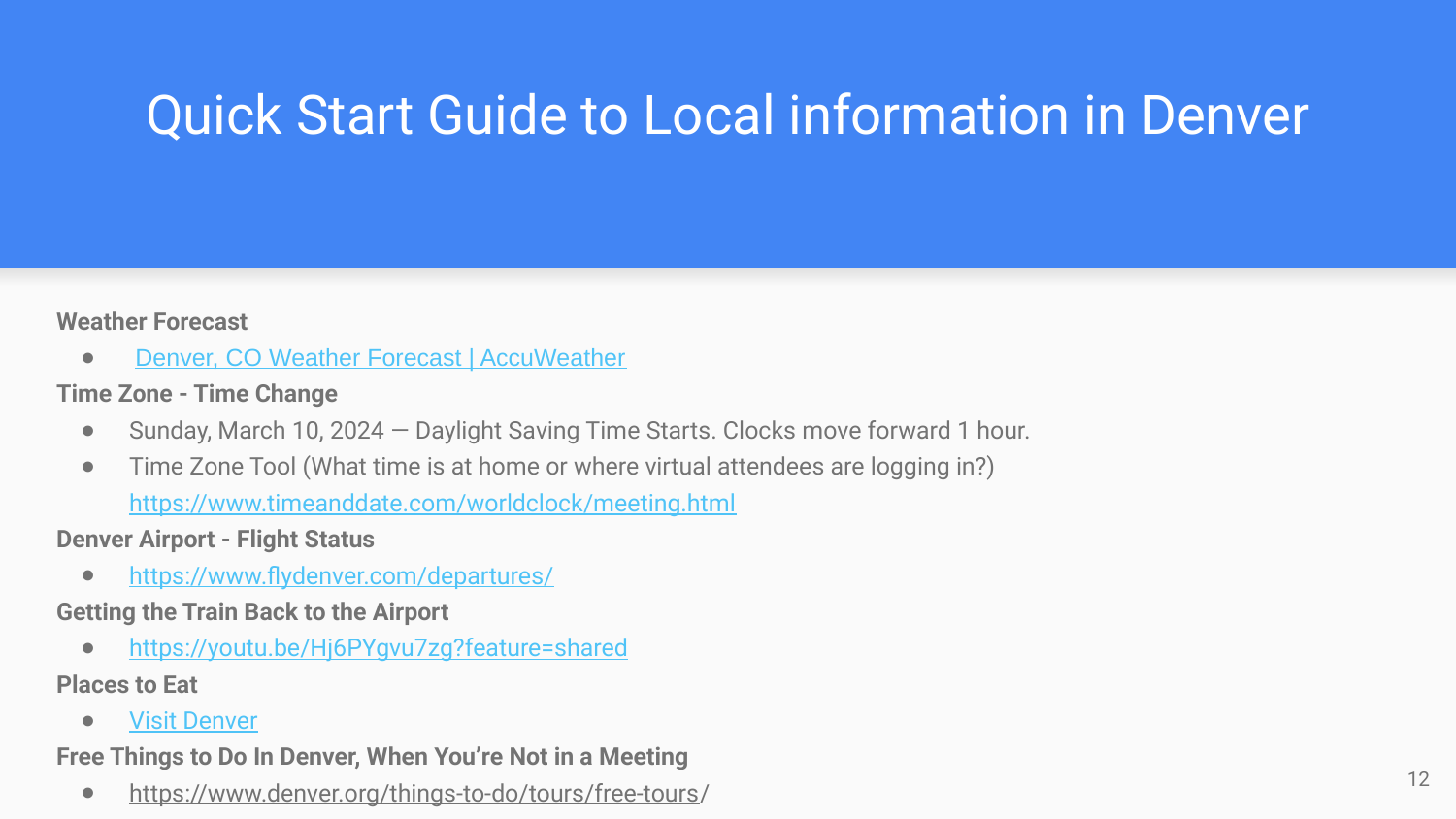

# Quick Start Guide to Local information in Denver
Weather Forecast
 Denver, CO Weather Forecast | AccuWeather
Time Zone - Time Change
Sunday, March 10, 2024 — Daylight Saving Time Starts. Clocks move forward 1 hour.
Time Zone Tool (What time is at home or where virtual attendees are logging in?) https://www.timeanddate.com/worldclock/meeting.html
Denver Airport - Flight Status
https://www.flydenver.com/departures/
Getting the Train Back to the Airport
https://youtu.be/Hj6PYgvu7zg?feature=shared
Places to Eat
Visit Denver
Free Things to Do In Denver, When You’re Not in a Meeting
https://www.denver.org/things-to-do/tours/free-tours/

12